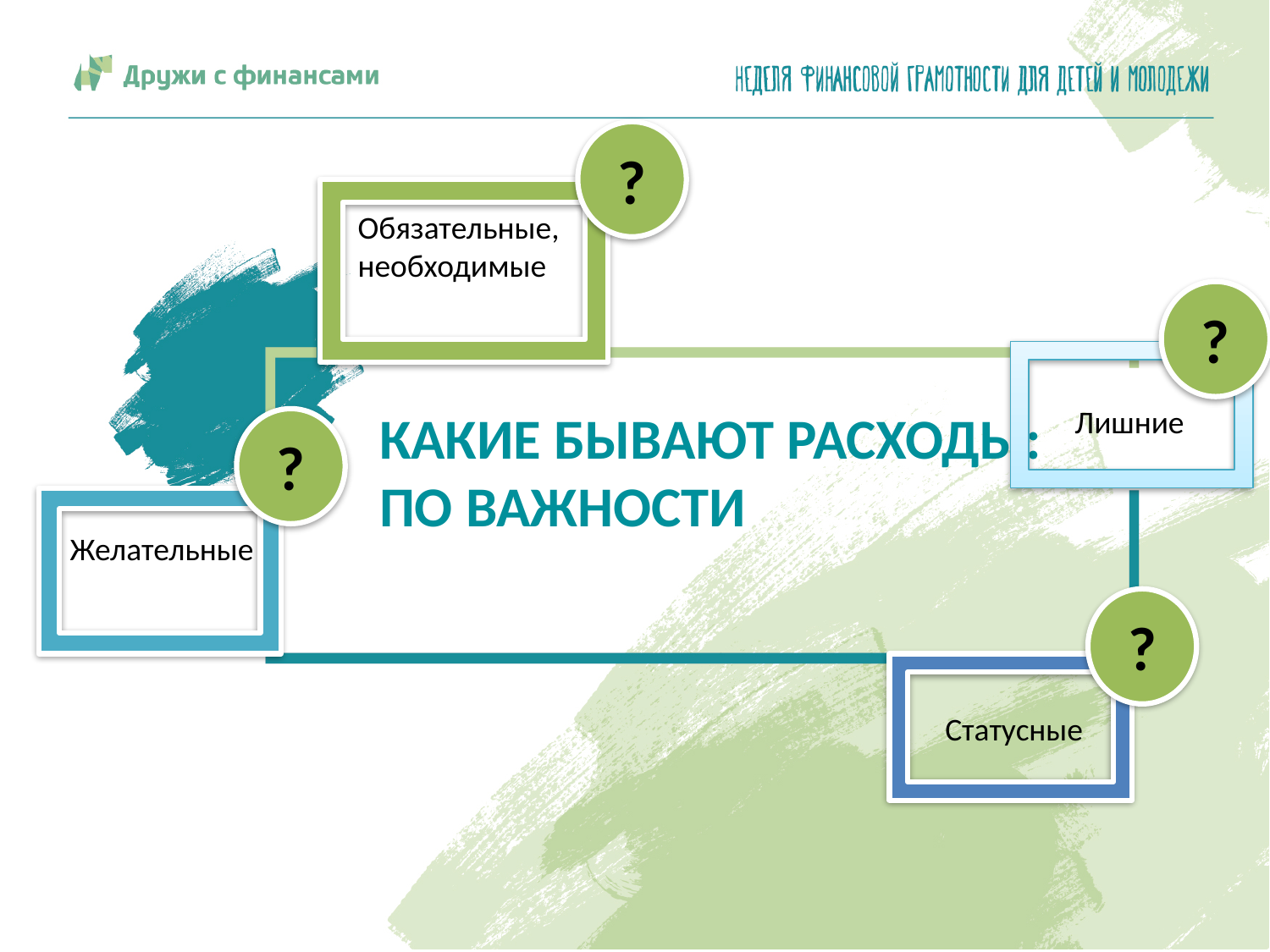

?

Обязательные,
необходимые
?

# Какие бывают расходы: по важности
Лишние
?

Желательные
?

Статусные